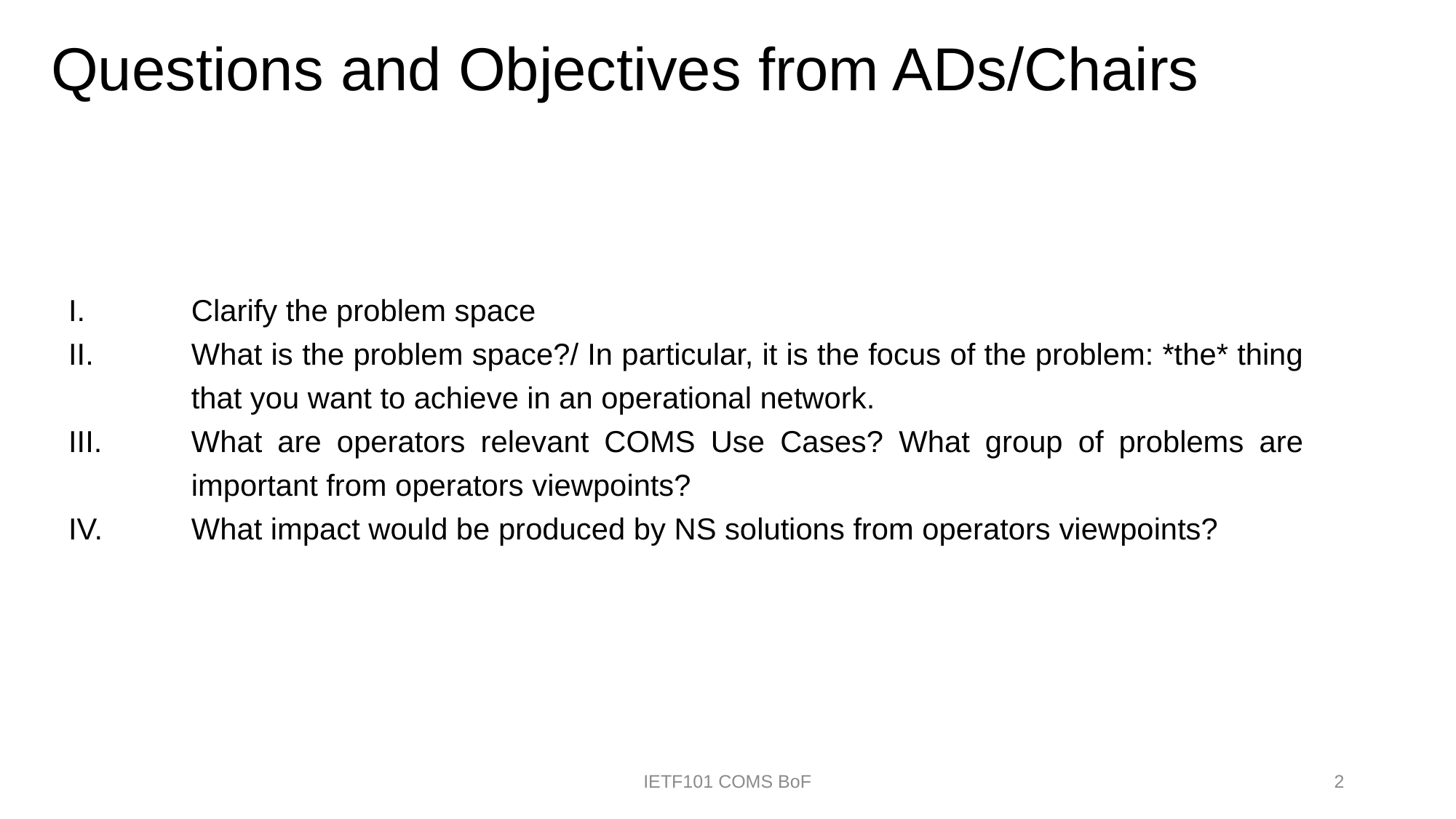

# Questions and Objectives from ADs/Chairs
Clarify the problem space
What is the problem space?/ In particular, it is the focus of the problem: *the* thing that you want to achieve in an operational network.
What are operators relevant COMS Use Cases? What group of problems are important from operators viewpoints?
What impact would be produced by NS solutions from operators viewpoints?
IETF101 COMS BoF
2